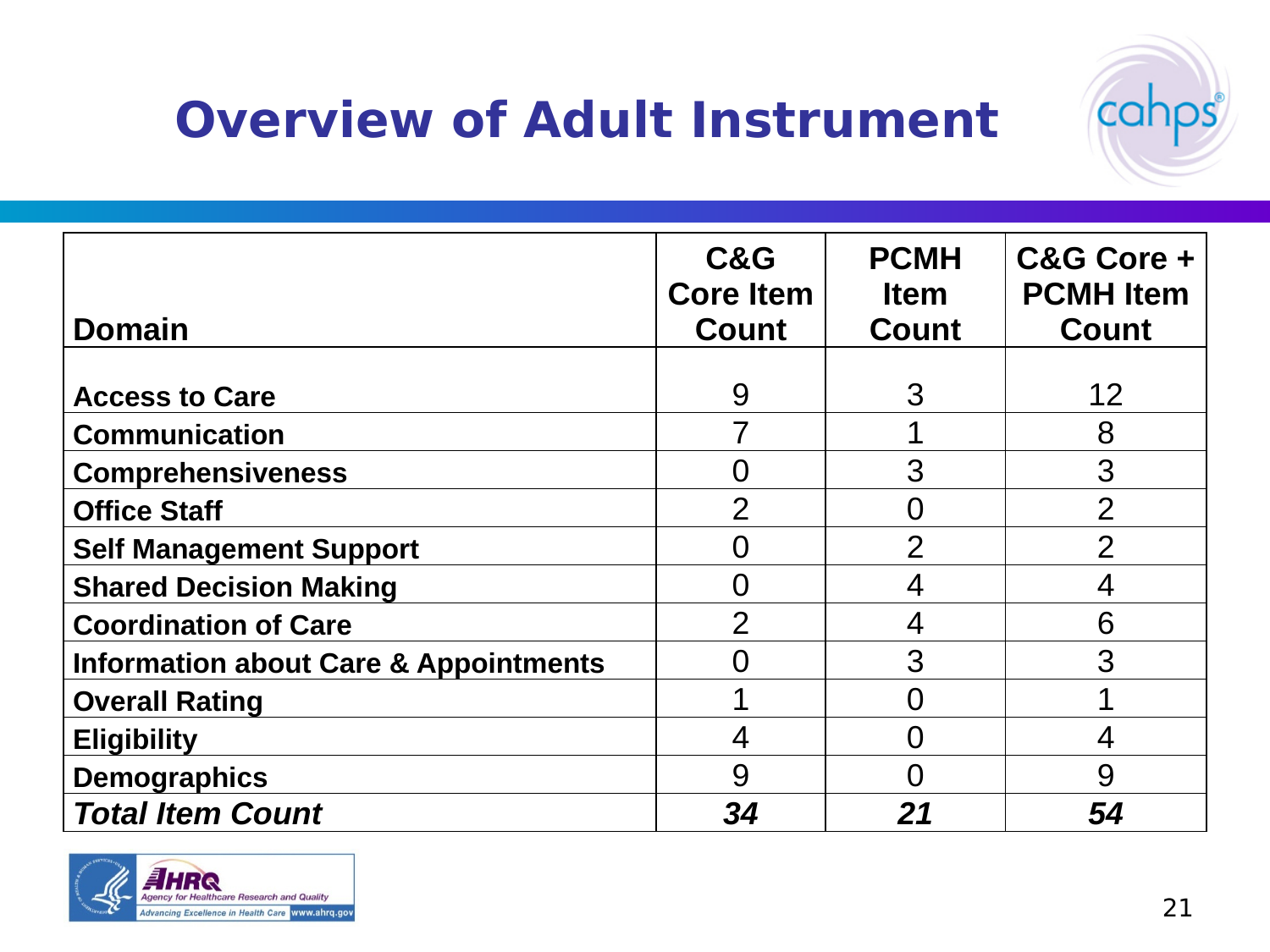

# Overview of Adult Instrument
| Domain | C&G Core Item Count | PCMH Item Count | C&G Core + PCMH Item Count |
| --- | --- | --- | --- |
| Access to Care | 9 | 3 | 12 |
| Communication | 7 | 1 | 8 |
| Comprehensiveness | 0 | 3 | 3 |
| Office Staff | 2 | 0 | 2 |
| Self Management Support | 0 | 2 | 2 |
| Shared Decision Making | 0 | 4 | 4 |
| Coordination of Care | 2 | 4 | 6 |
| Information about Care & Appointments | 0 | 3 | 3 |
| Overall Rating | 1 | 0 | 1 |
| Eligibility | 4 | 0 | 4 |
| Demographics | 9 | 0 | 9 |
| Total Item Count | 34 | 21 | 54 |

21